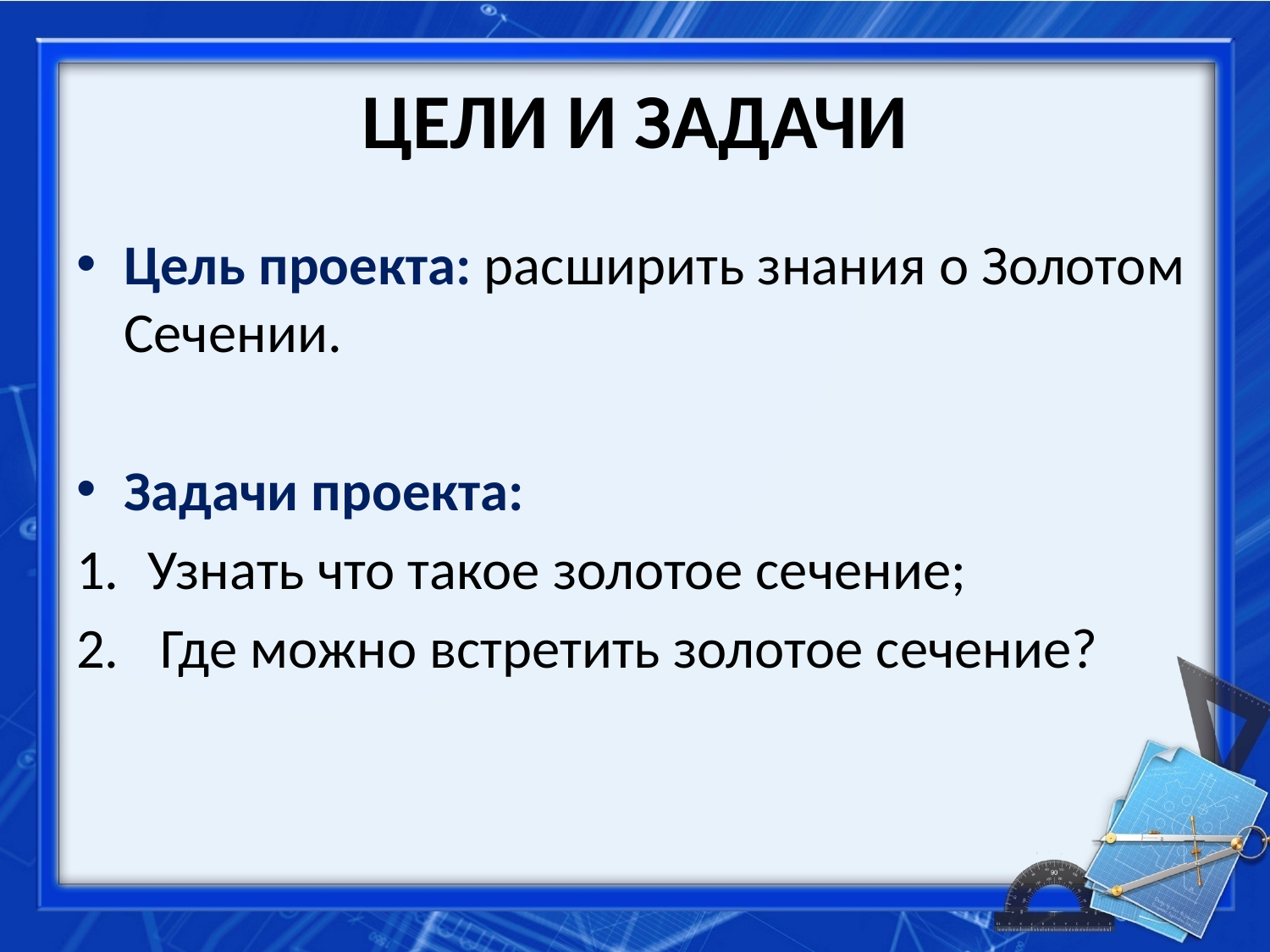

# ЦЕЛИ И ЗАДАЧИ
Цель проекта: расширить знания о Золотом Сечении.

Задачи проекта:
Узнать что такое золотое сечение;
 Где можно встретить золотое сечение?